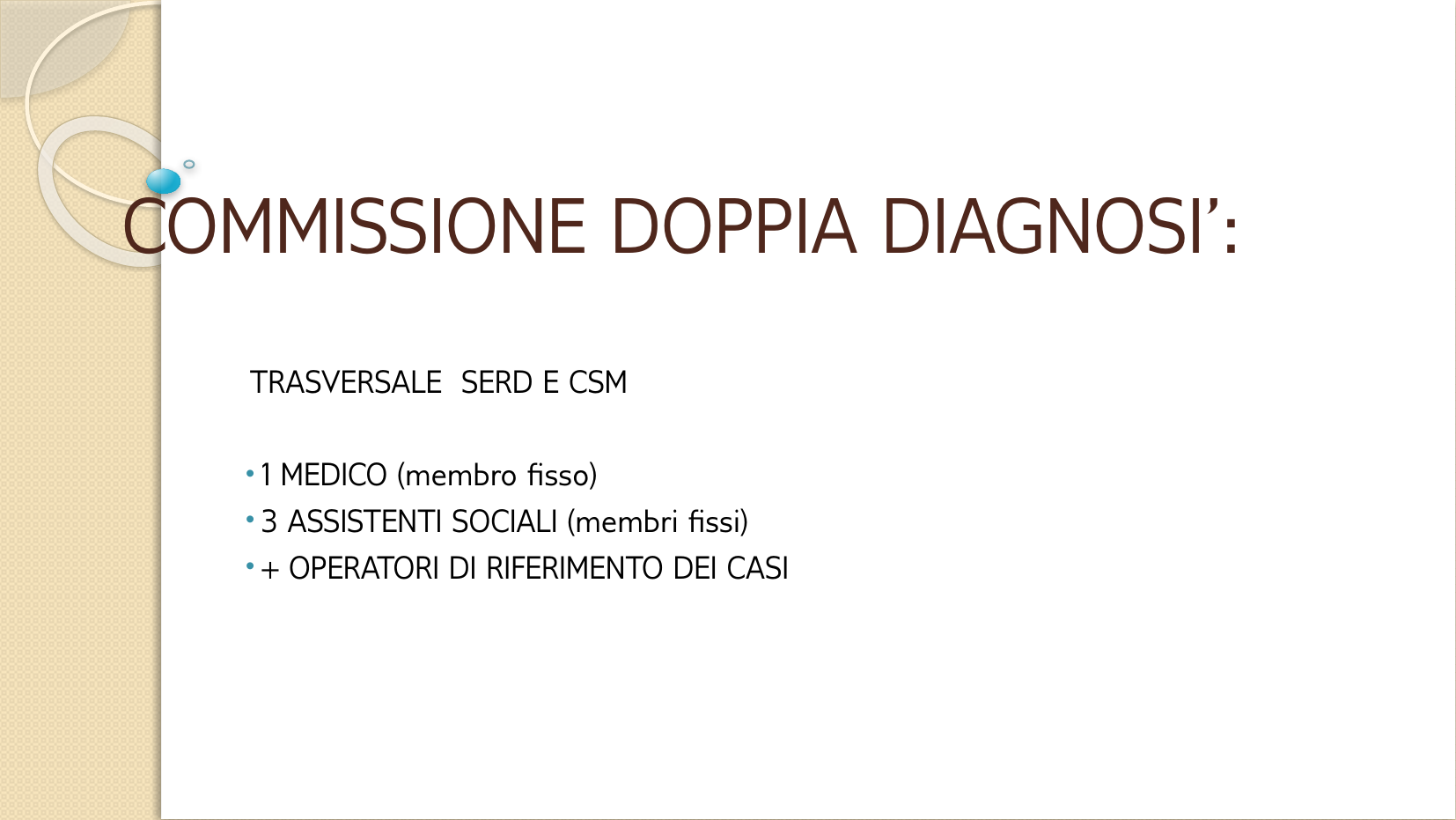

# COMMISSIONE DOPPIA DIAGNOSI’:

TRASVERSALE  SERD E CSM

 1 MEDICO (membro fisso)
 3 ASSISTENTI SOCIALI (membri fissi)
 + OPERATORI DI RIFERIMENTO DEI CASI